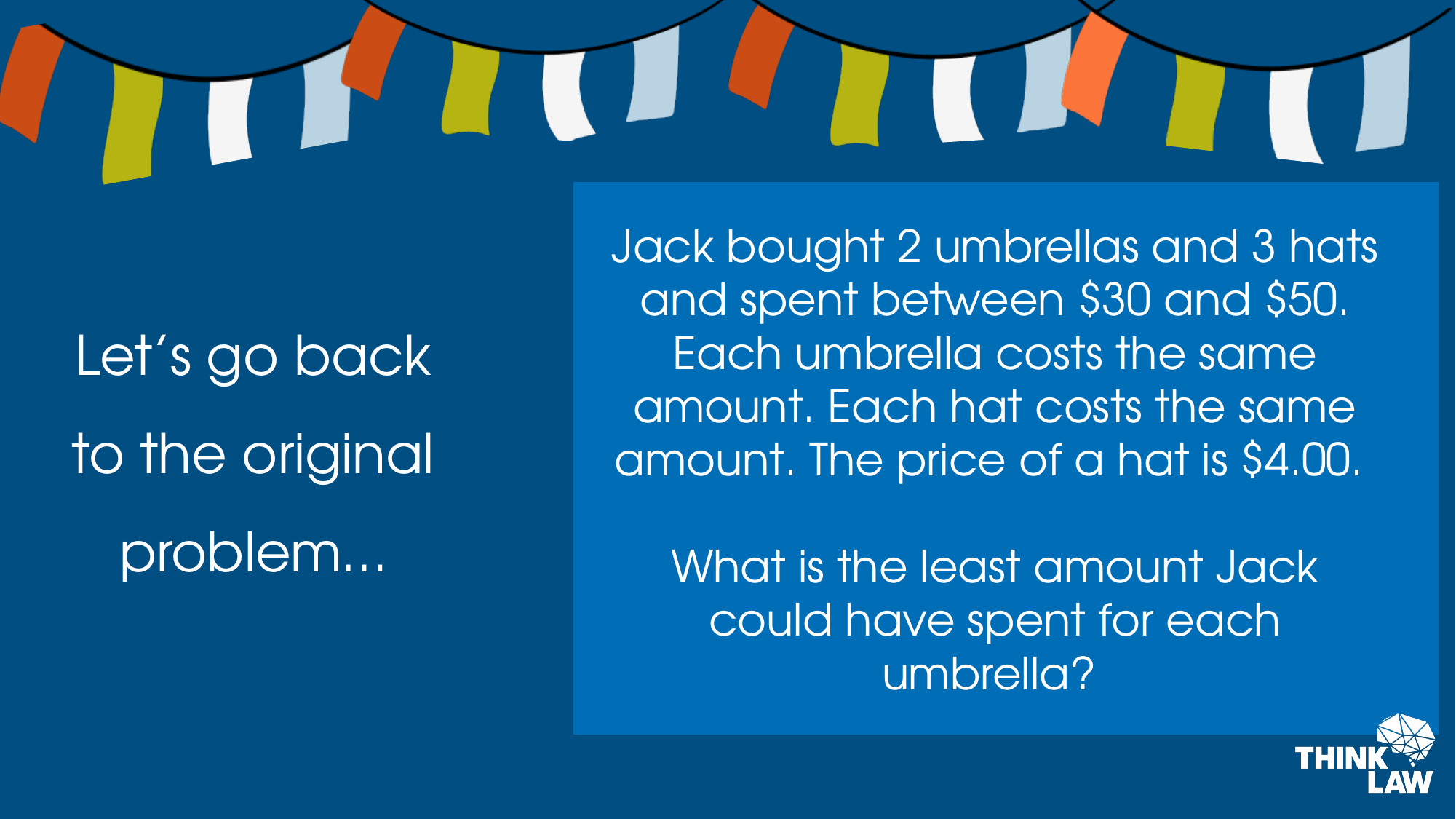

Jack bought 2 umbrellas and 3 hats and spent between $30 and $50. Each umbrella costs the same amount. Each hat costs the same amount. The price of a hat is $4.00.

What is the least amount Jack could have spent for each umbrella?
Let’s go back to the original problem…